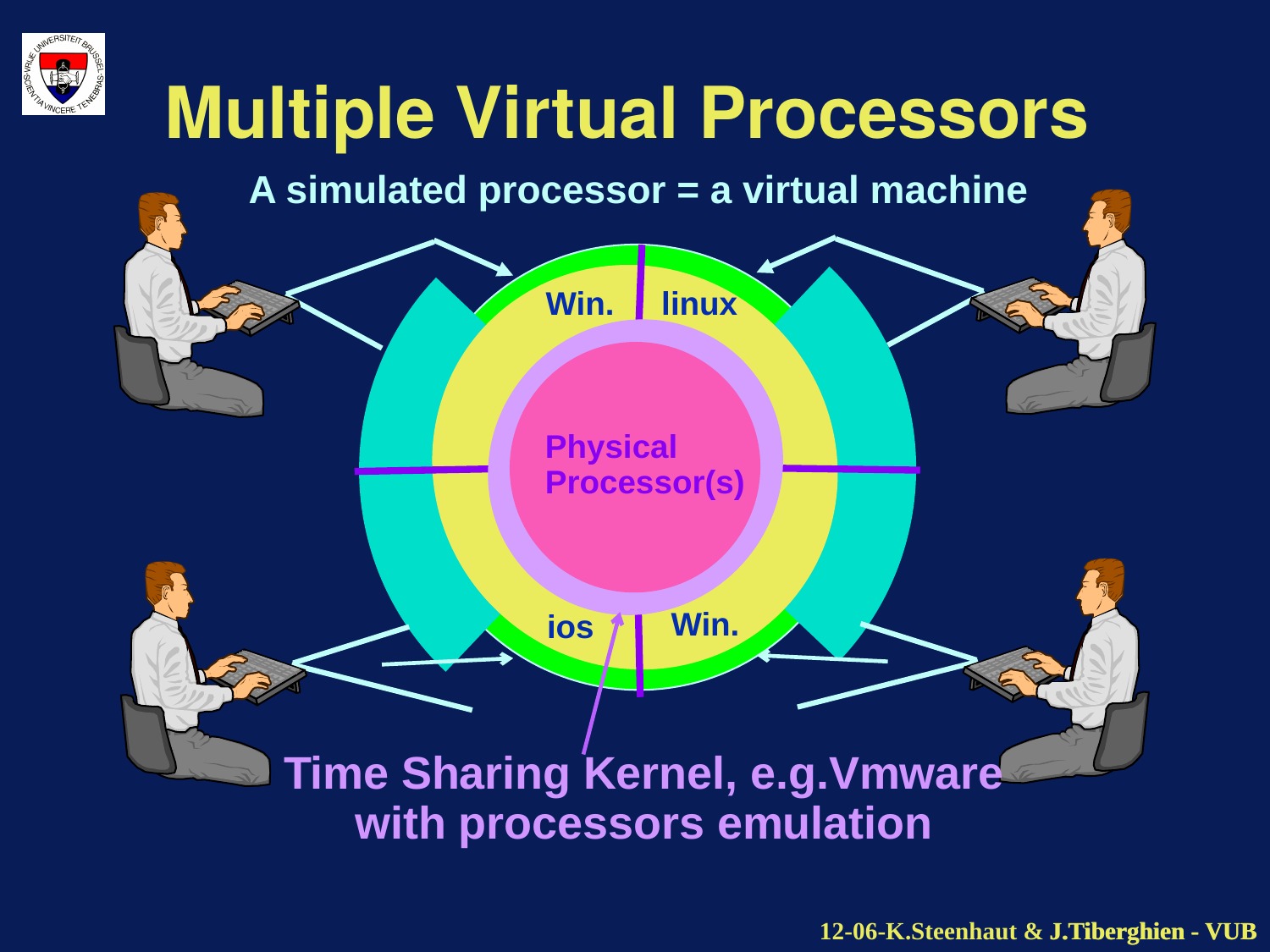

# Multiple Virtual Processors
A simulated processor = a virtual machine

Win.
linux

Physical
Processor(s)

Win.
ios

Time Sharing Kernel, e.g.Vmware
with processors emulation